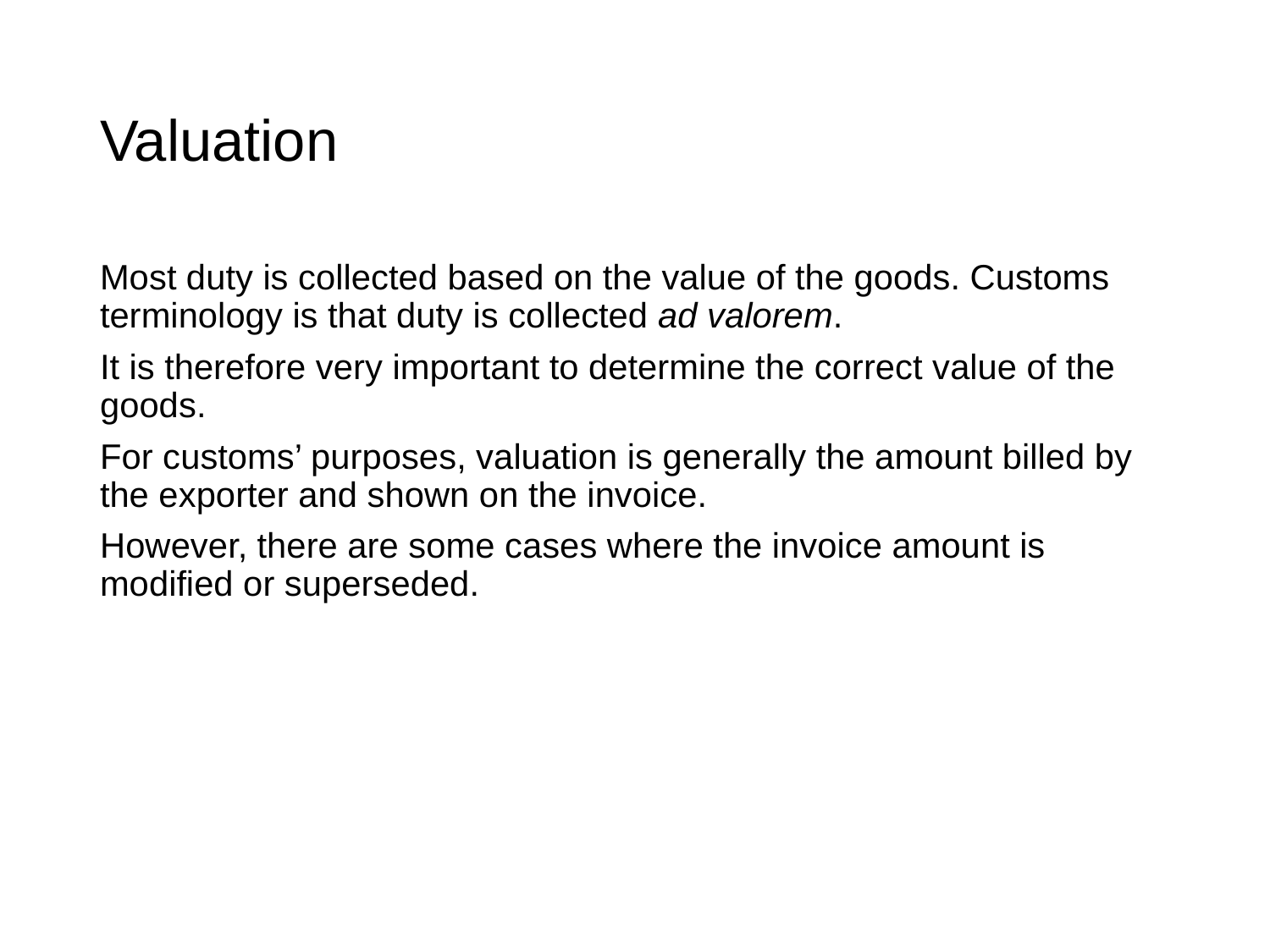

# Valuation
Most duty is collected based on the value of the goods. Customs terminology is that duty is collected ad valorem.
It is therefore very important to determine the correct value of the goods.
For customs’ purposes, valuation is generally the amount billed by the exporter and shown on the invoice.
However, there are some cases where the invoice amount is modified or superseded.